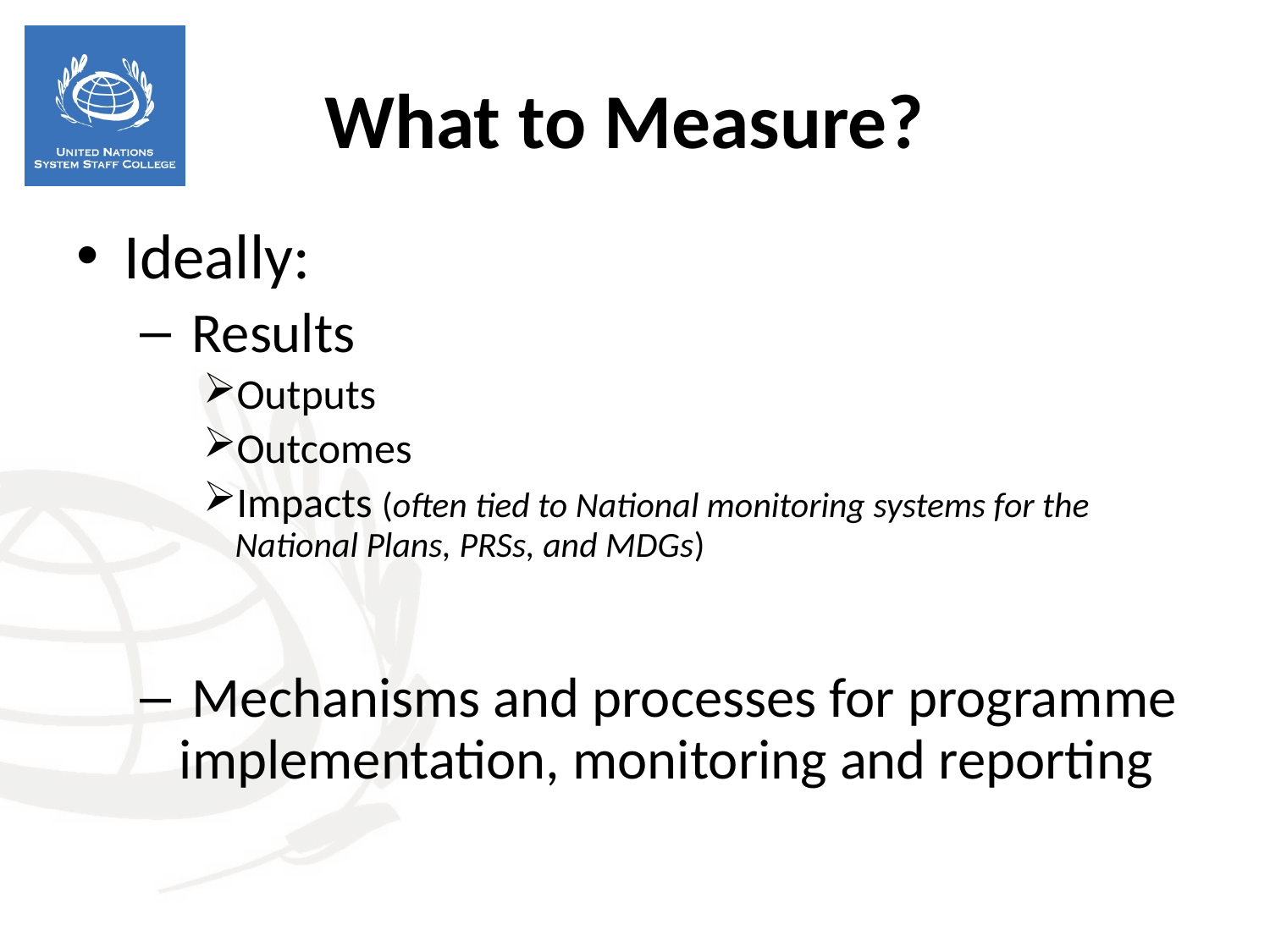

What to Measure?
Ideally:
 Results
Outputs
Outcomes
Impacts (often tied to National monitoring systems for the National Plans, PRSs, and MDGs)

 Mechanisms and processes for programme implementation, monitoring and reporting